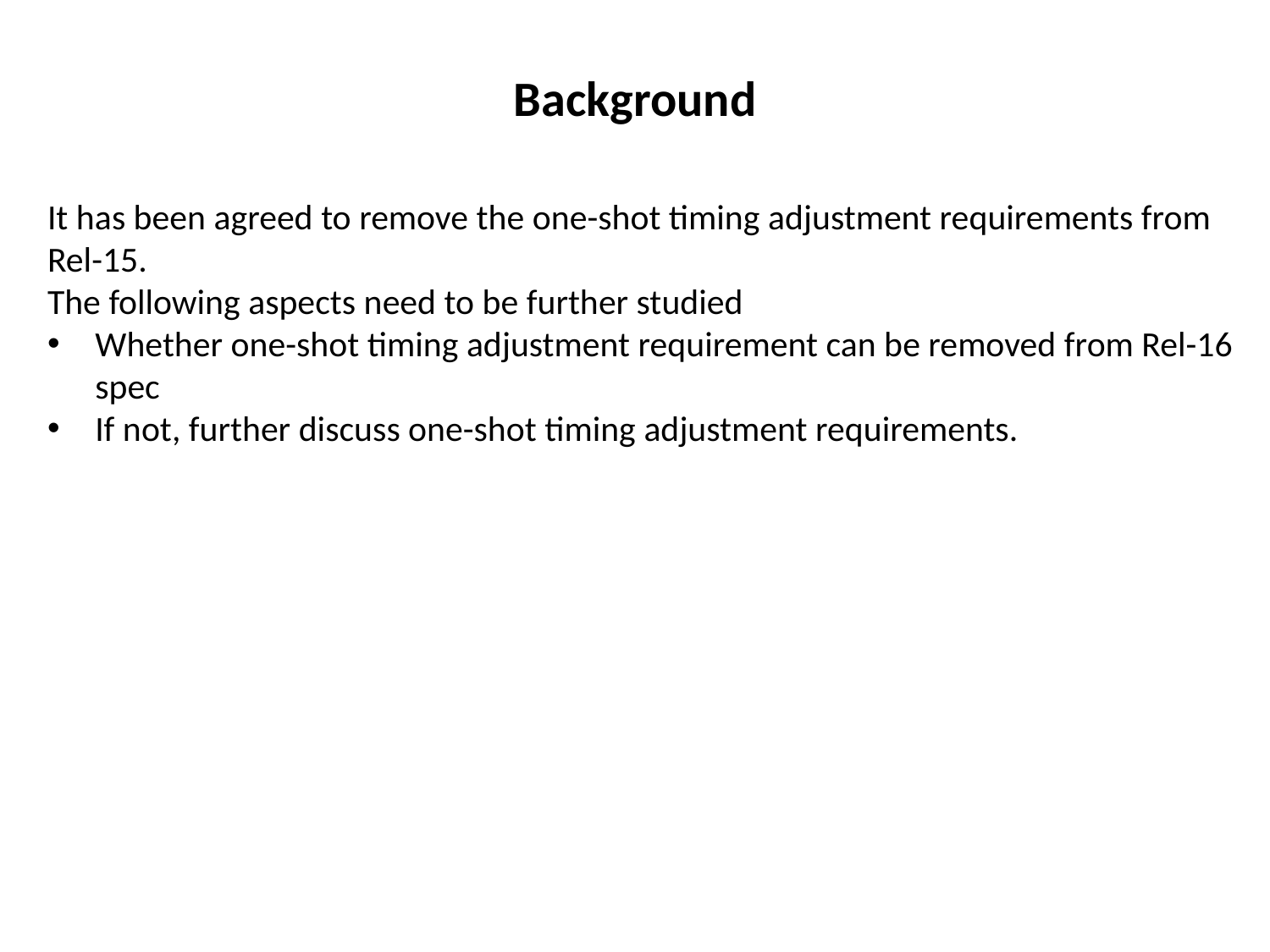

# Background
It has been agreed to remove the one-shot timing adjustment requirements from Rel-15.
The following aspects need to be further studied
Whether one-shot timing adjustment requirement can be removed from Rel-16 spec
If not, further discuss one-shot timing adjustment requirements.